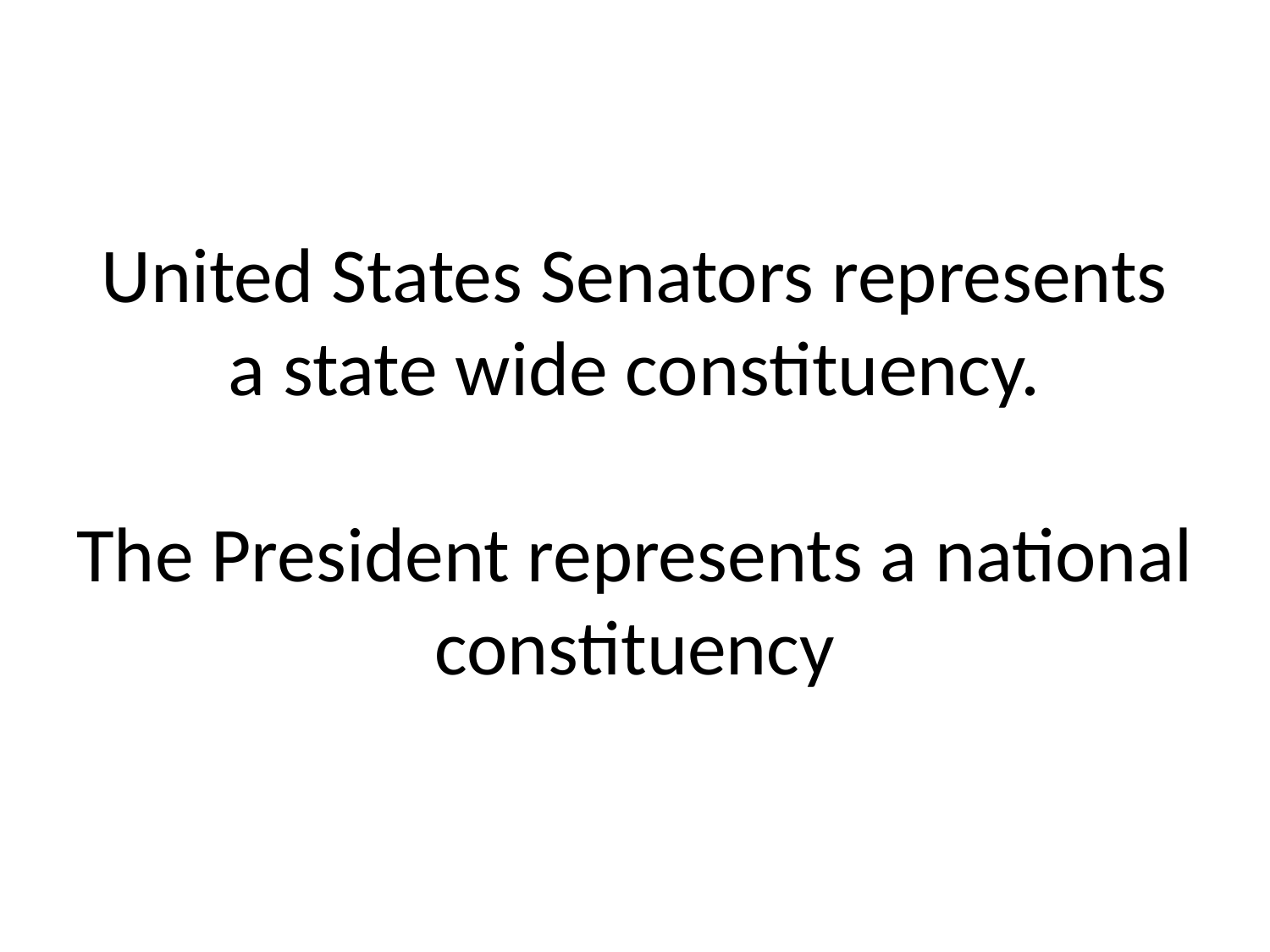

# United States Senators represents a state wide constituency. The President represents a national constituency